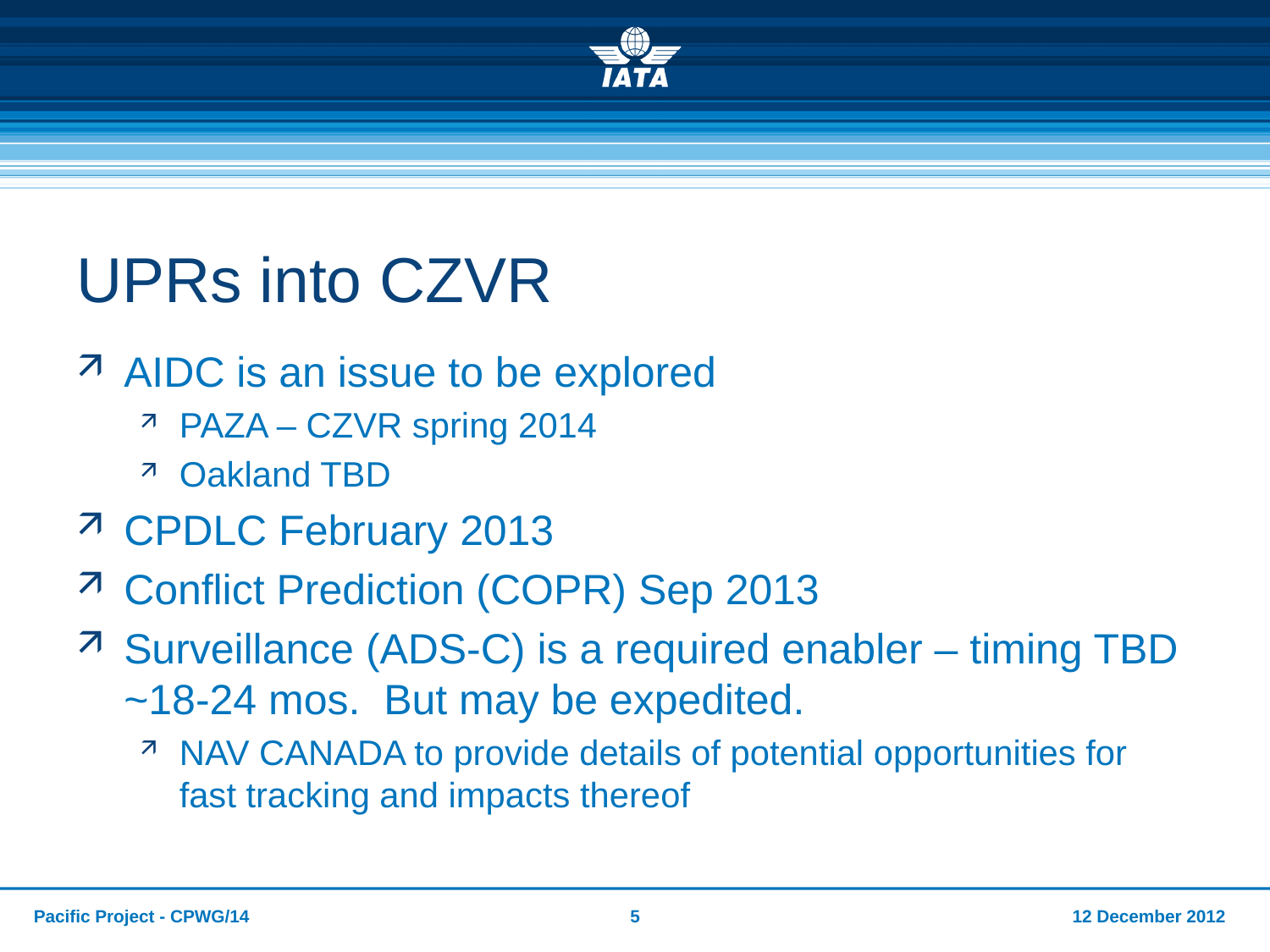

# UPRs into CZVR
AIDC is an issue to be explored
PAZA – CZVR spring 2014
Oakland TBD
CPDLC February 2013
Conflict Prediction (COPR) Sep 2013
Surveillance (ADS-C) is a required enabler – timing TBD ~18-24 mos.  But may be expedited.
NAV CANADA to provide details of potential opportunities for fast tracking and impacts thereof
Pacific Project - CPWG/14
5
12 December 2012